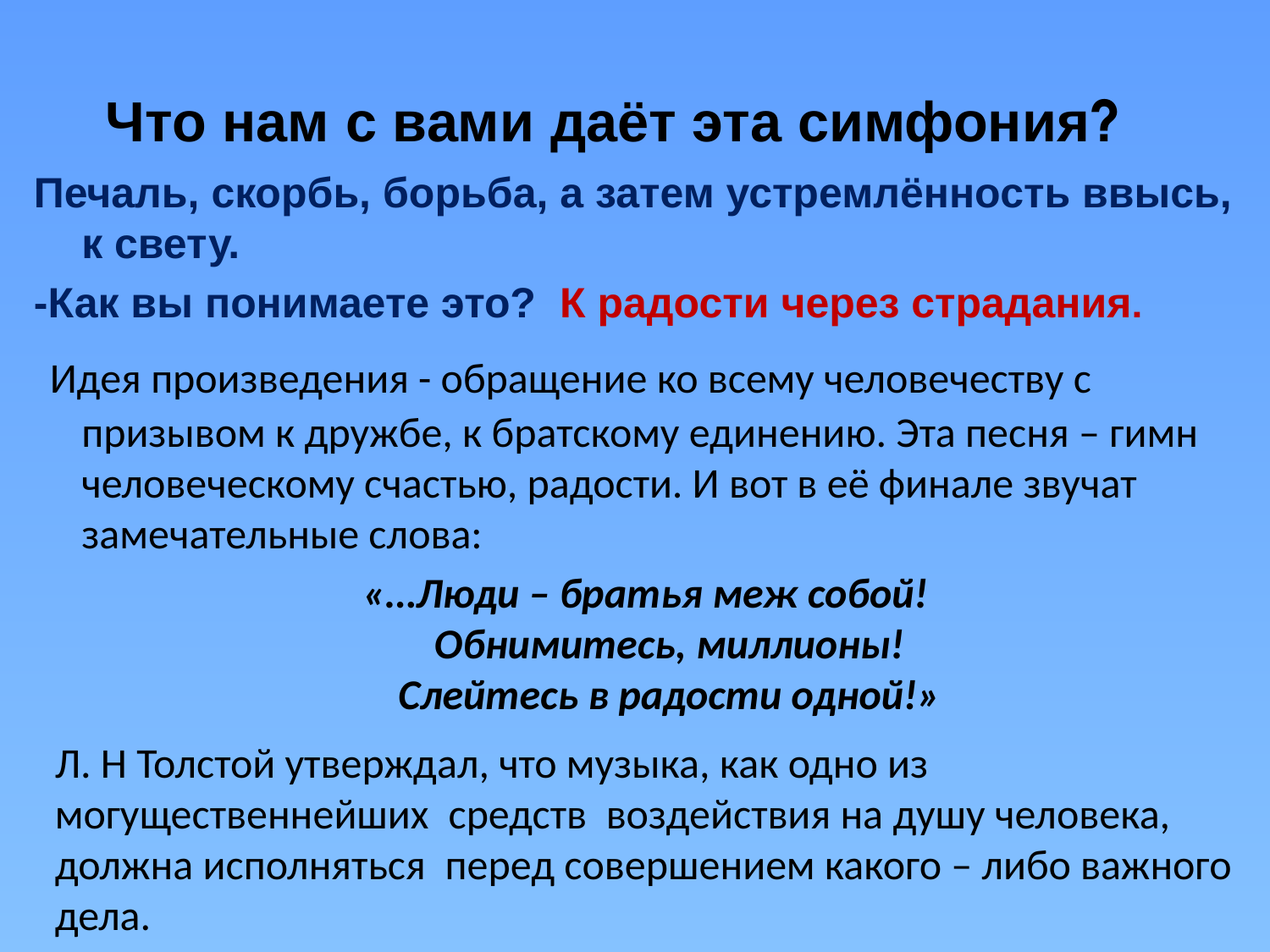

# Что нам с вами даёт эта симфония?
Печаль, скорбь, борьба, а затем устремлённость ввысь, к свету.
-Как вы понимаете это?  К радости через страдания.
 Идея произведения - обращение ко всему человечеству с призывом к дружбе, к братскому единению. Эта песня – гимн человеческому счастью, радости. И вот в её финале звучат замечательные слова:
«…Люди – братья меж собой!
Обнимитесь, миллионы!
Слейтесь в радости одной!»
Л. Н Толстой утверждал, что музыка, как одно из могущественнейших  средств  воздействия на душу человека, должна исполняться  перед совершением какого – либо важного дела.